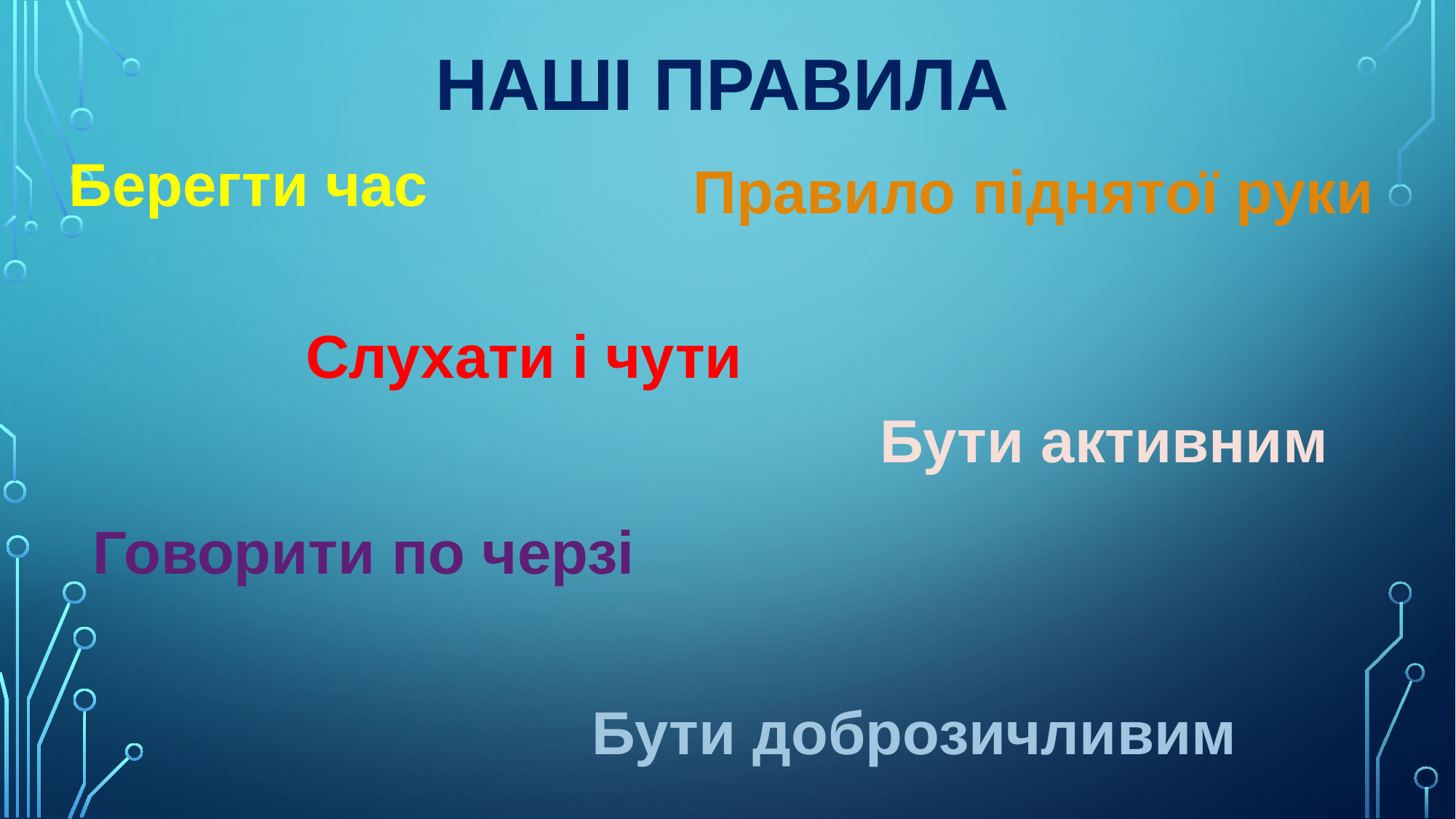

# Наші правила
Берегти час
Правило піднятої руки
Слухати і чути
Бути активним
Говорити по черзі
Бути доброзичливим